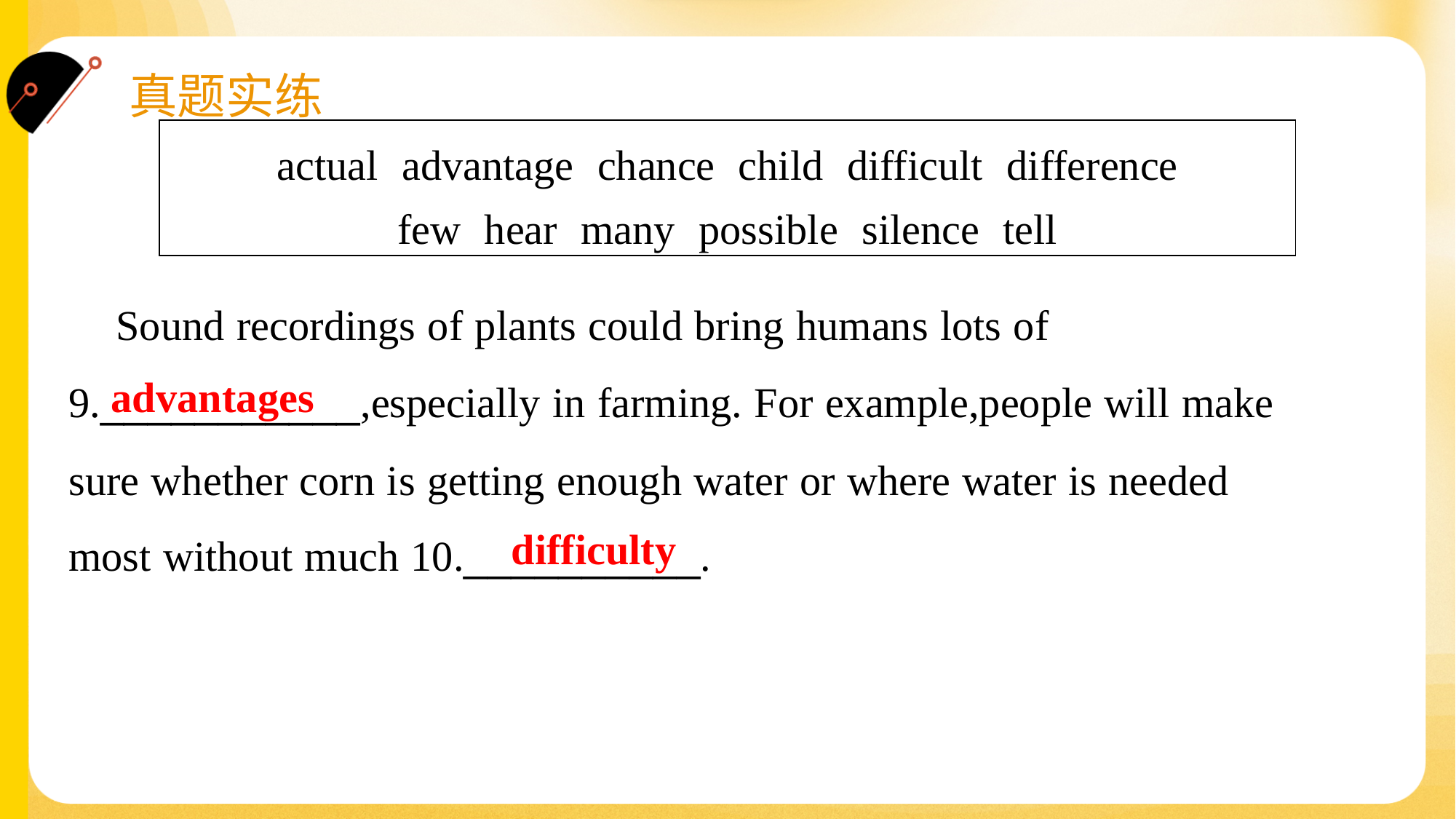

| actual advantage chance child difficult difference few hear many possible silence tell |
| --- |
    Sound recordings of plants could bring humans lots of
9.___________,especially in farming. For example,people will make
sure whether corn is getting enough water or where water is needed
most without much 10.__________.#1.6
advantages
difficulty